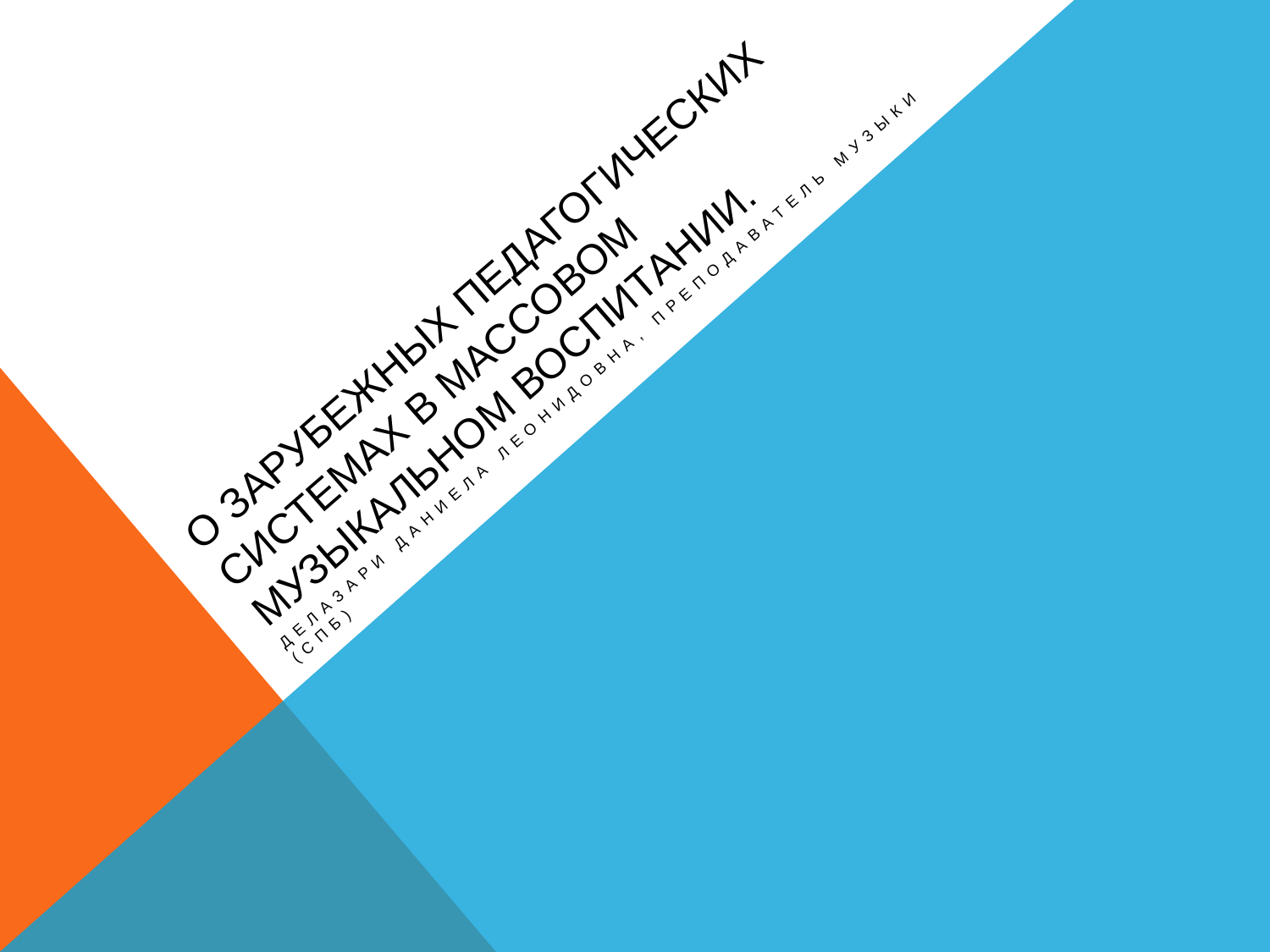

# О зарубежных педагогических системах в массовом музыкальном воспитании.
Делазари Даниела Леонидовна, преподаватель музыки (СПб)